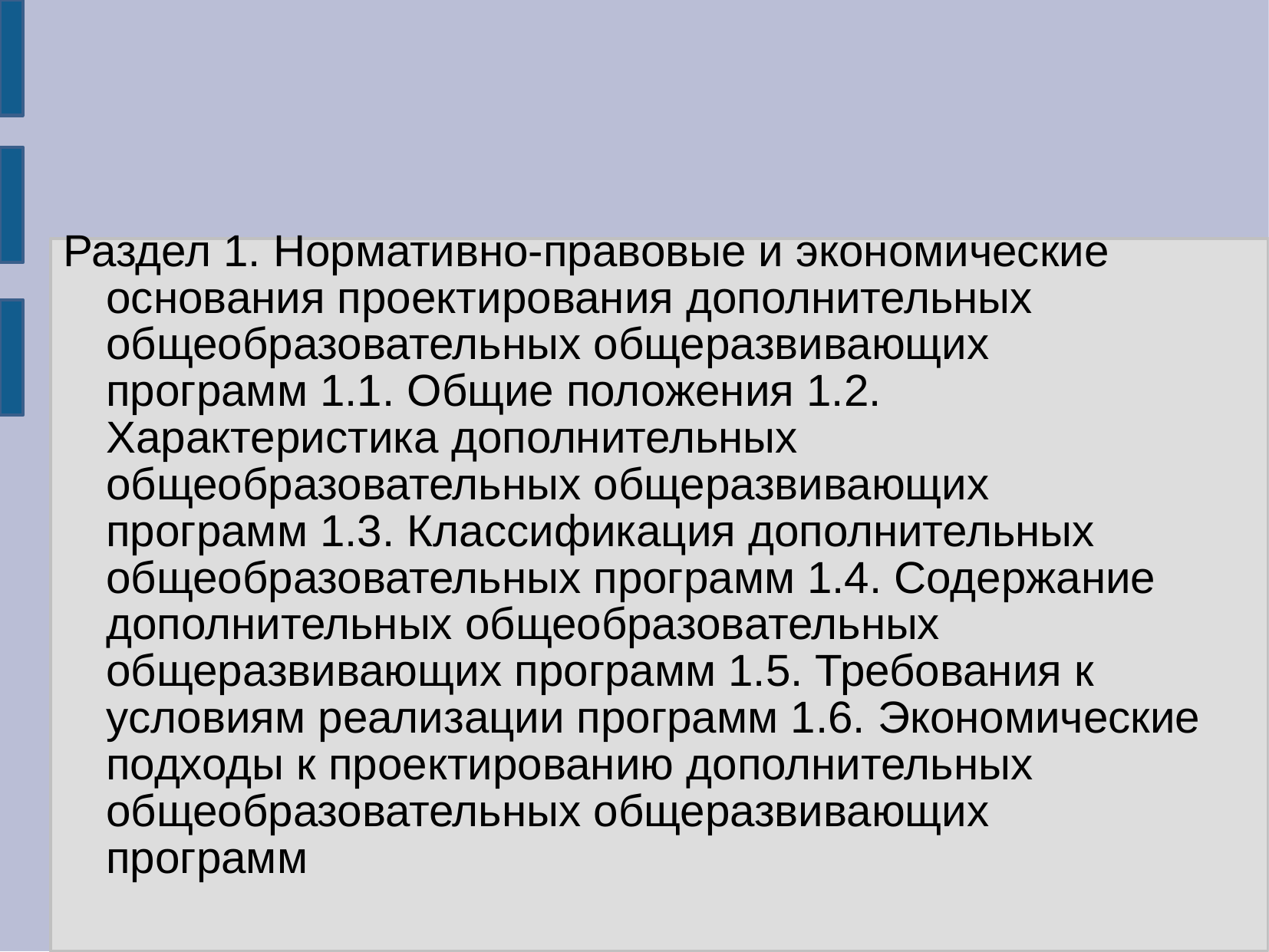

#
Раздел 1. Нормативно-правовые и экономические основания проектирования дополнительных общеобразовательных общеразвивающих программ 1.1. Общие положения 1.2. Характеристика дополнительных общеобразовательных общеразвивающих программ 1.3. Классификация дополнительных общеобразовательных программ 1.4. Содержание дополнительных общеобразовательных общеразвивающих программ 1.5. Требования к условиям реализации программ 1.6. Экономические подходы к проектированию дополнительных общеобразовательных общеразвивающих программ